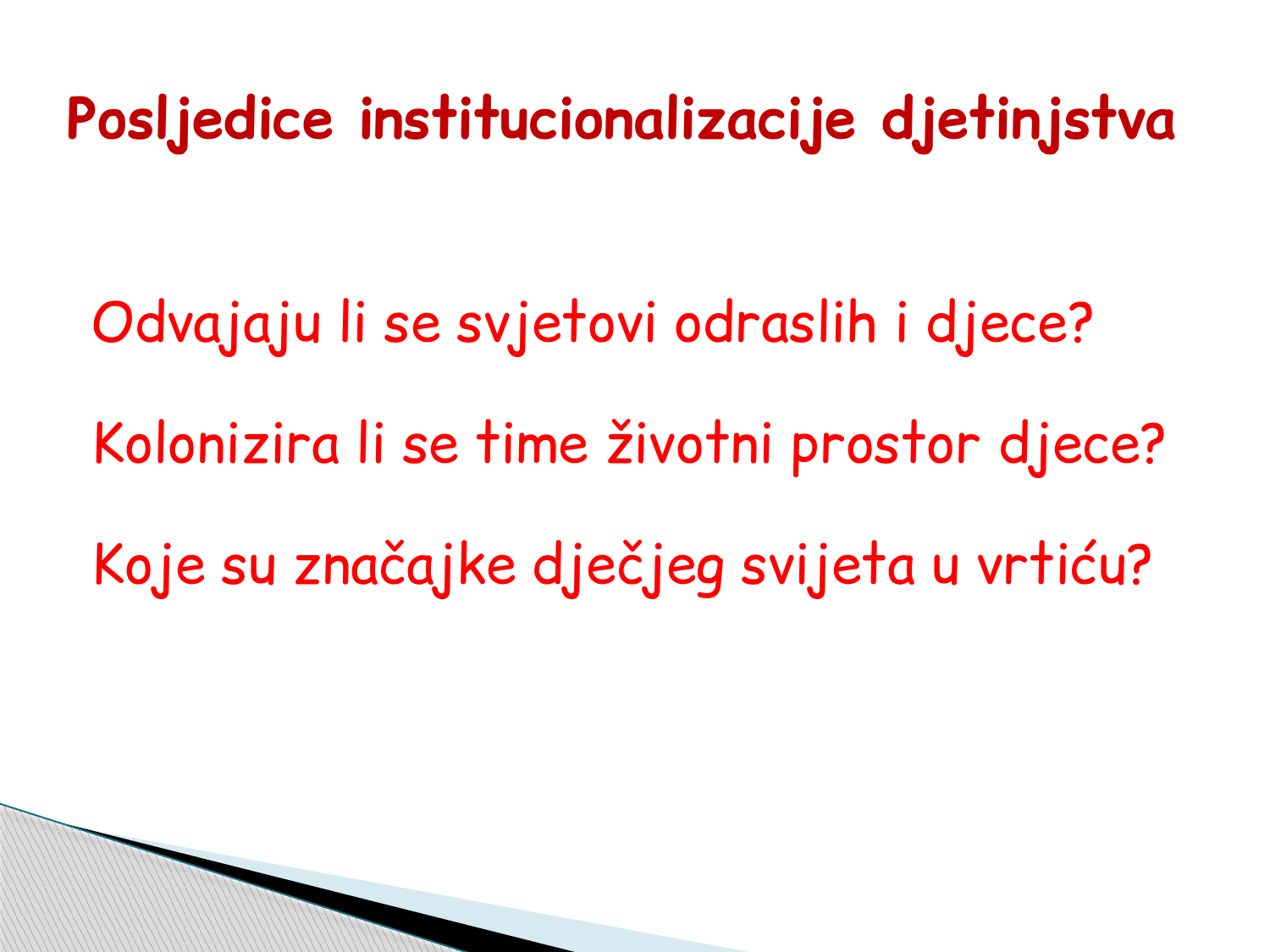

# Posljedice institucionalizacije djetinjstva

Odvajaju li se svjetovi odraslih i djece?
Kolonizira li se time životni prostor djece?
Koje su značajke dječjeg svijeta u vrtiću?